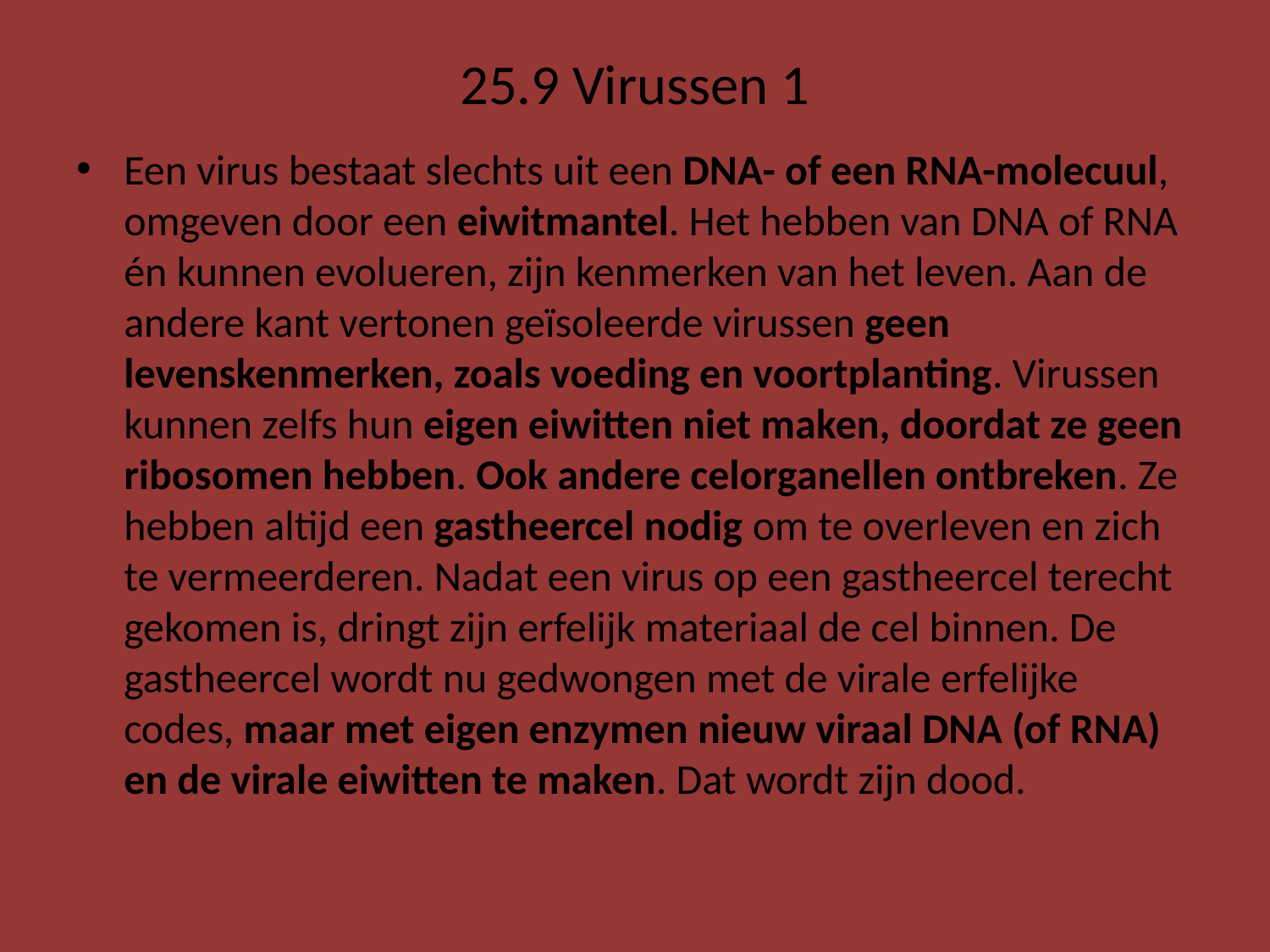

# 25.9 Virussen 1
Een virus bestaat slechts uit een DNA- of een RNA-molecuul, omgeven door een eiwitmantel. Het hebben van DNA of RNA én kunnen evolueren, zijn kenmerken van het leven. Aan de andere kant vertonen geïsoleerde virussen geen levenskenmerken, zoals voeding en voortplanting. Virussen kunnen zelfs hun eigen eiwitten niet maken, doordat ze geen ribosomen hebben. Ook andere celorganellen ontbreken. Ze hebben altijd een gastheercel nodig om te overleven en zich te vermeerderen. Nadat een virus op een gastheercel terecht gekomen is, dringt zijn erfelijk materiaal de cel binnen. De gastheercel wordt nu gedwongen met de virale erfelijke codes, maar met eigen enzymen nieuw viraal DNA (of RNA) en de virale eiwitten te maken. Dat wordt zijn dood.